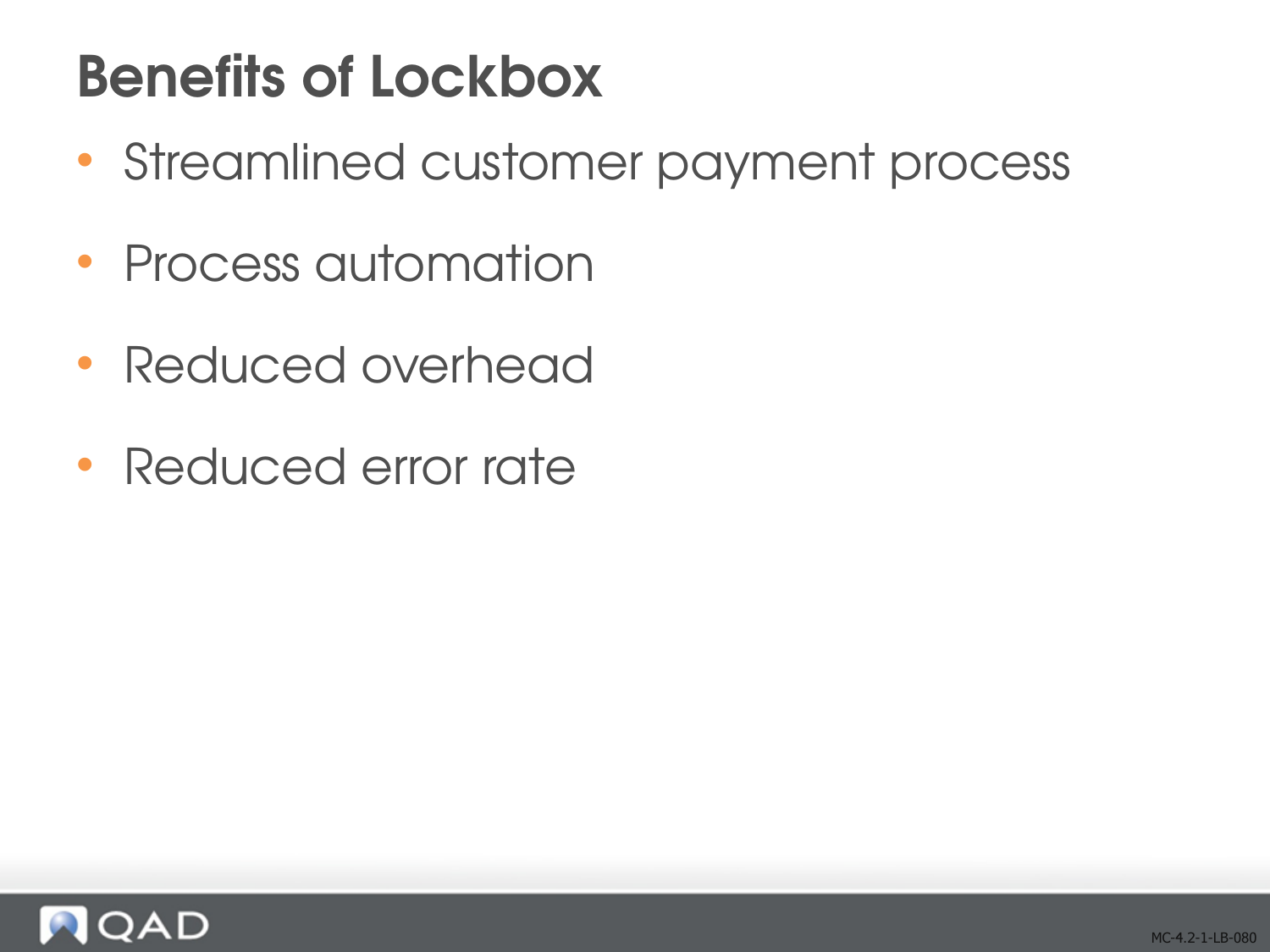

# Benefits of Lockbox
Streamlined customer payment process
Process automation
Reduced overhead
Reduced error rate
MC-4.2-1-LB-080